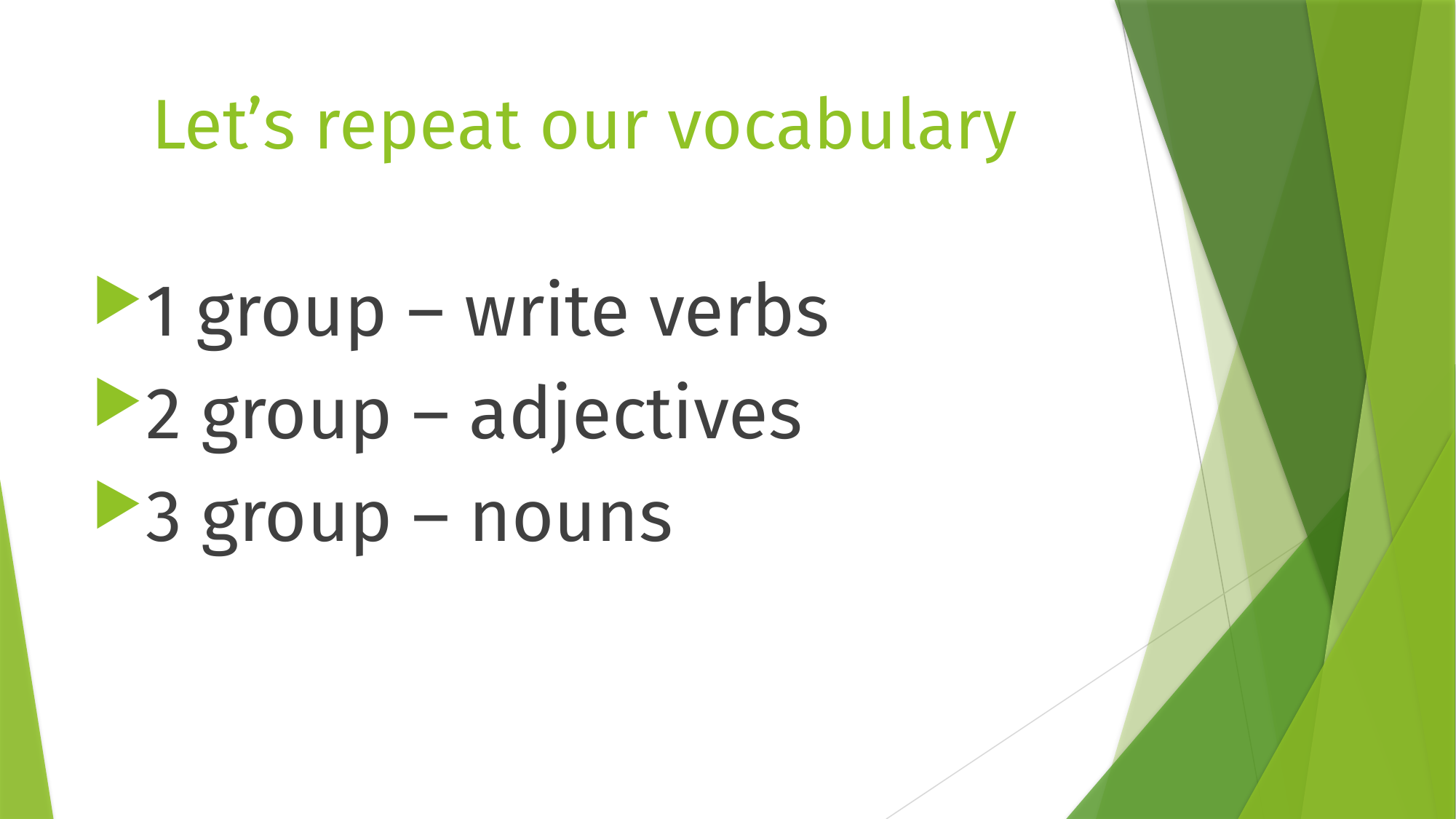

# Let’s repeat our vocabulary
1 group – write verbs
2 group – adjectives
3 group – nouns